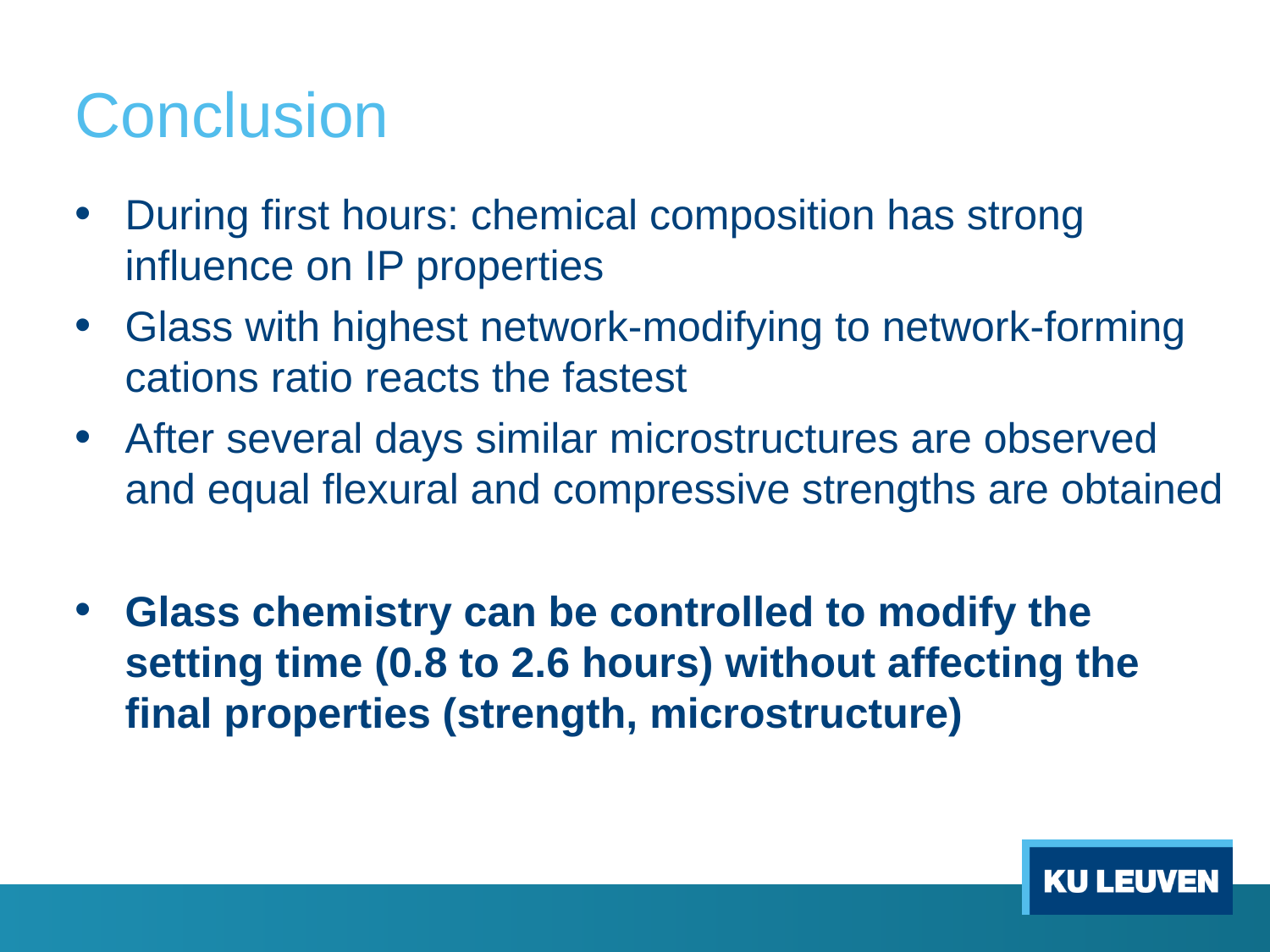

# Conclusion
During first hours: chemical composition has strong influence on IP properties
Glass with highest network-modifying to network-forming cations ratio reacts the fastest
After several days similar microstructures are observed and equal flexural and compressive strengths are obtained

Glass chemistry can be controlled to modify the setting time (0.8 to 2.6 hours) without affecting the final properties (strength, microstructure)